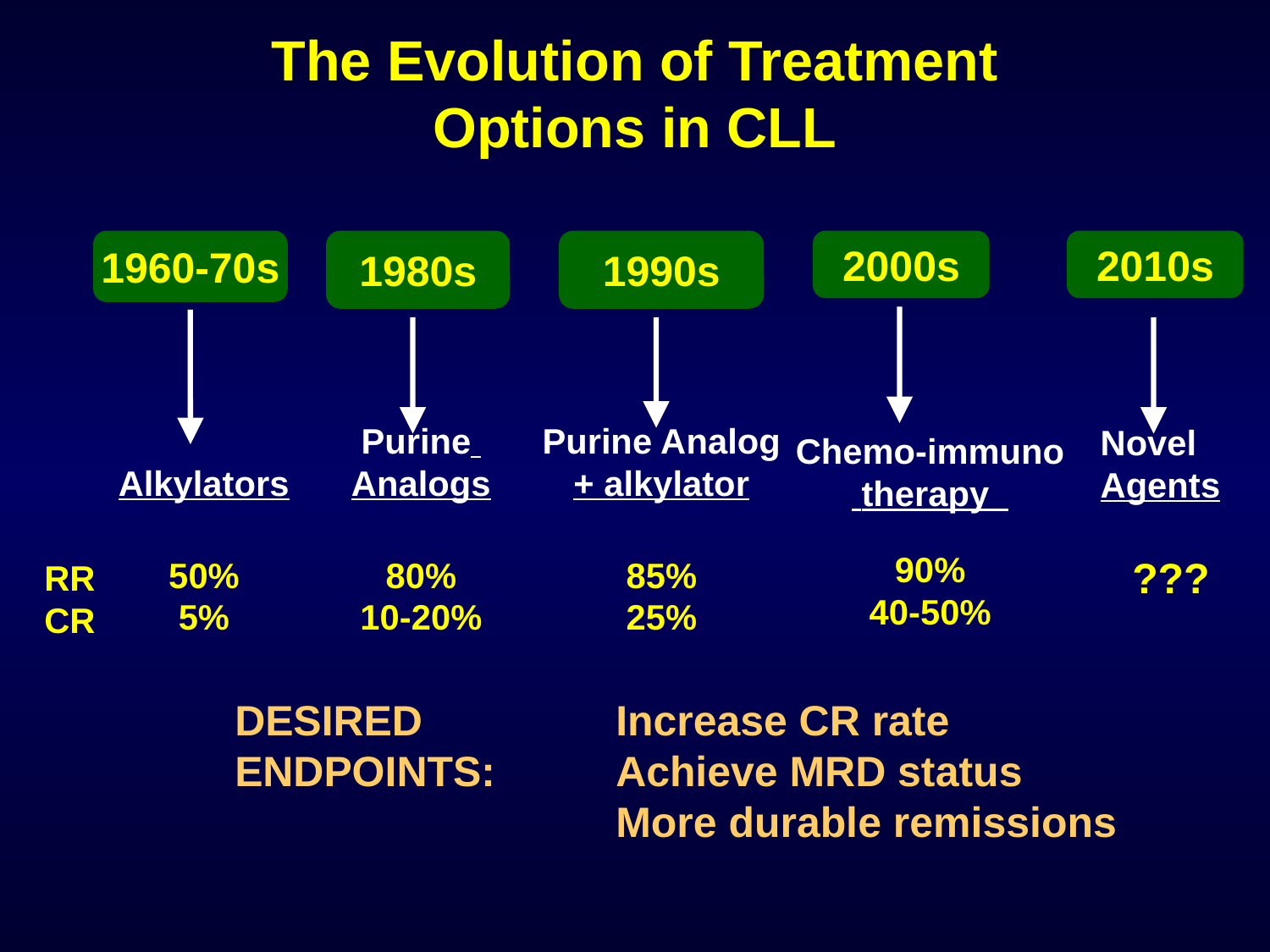

The Evolution of Treatment
Options in CLL
1960-70s

1980s
1990s
2000s
2010s

Purine
Analogs

80%
10-20%
Purine Analog
+ alkylator

85%
25%
Novel
Agents
Chemo-immuno
 therapy

90%
40-50%
Alkylators

50%
5%
???
RR
CR
DESIRED		Increase CR rate
ENDPOINTS:	Achieve MRD status
			More durable remissions